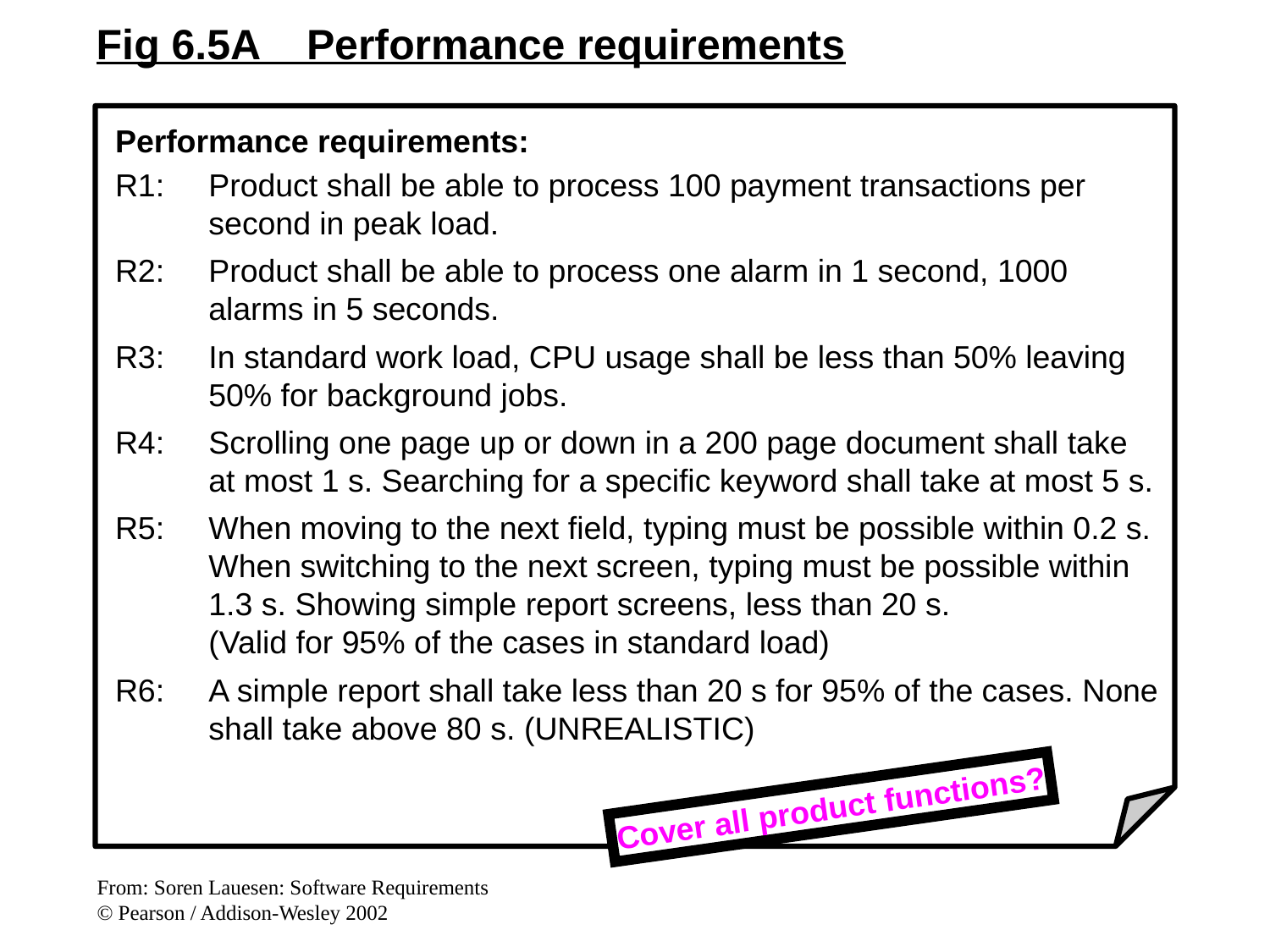

Fig 6.5A    Performance requirements
Performance requirements:
R1:	Product shall be able to process 100 payment transactions per second in peak load.
R2:	Product shall be able to process one alarm in 1 second, 1000 alarms in 5 seconds.
R3:	In standard work load, CPU usage shall be less than 50% leaving 50% for background jobs.
R4:	Scrolling one page up or down in a 200 page document shall take at most 1 s. Searching for a specific keyword shall take at most 5 s.
R5:	When moving to the next field, typing must be possible within 0.2 s.
	When switching to the next screen, typing must be possible within 1.3 s. Showing simple report screens, less than 20 s.
	(Valid for 95% of the cases in standard load)
R6:	A simple report shall take less than 20 s for 95% of the cases. None shall take above 80 s. (UNREALISTIC)

Cover all product functions?
From: Soren Lauesen: Software Requirements
© Pearson / Addison-Wesley 2002